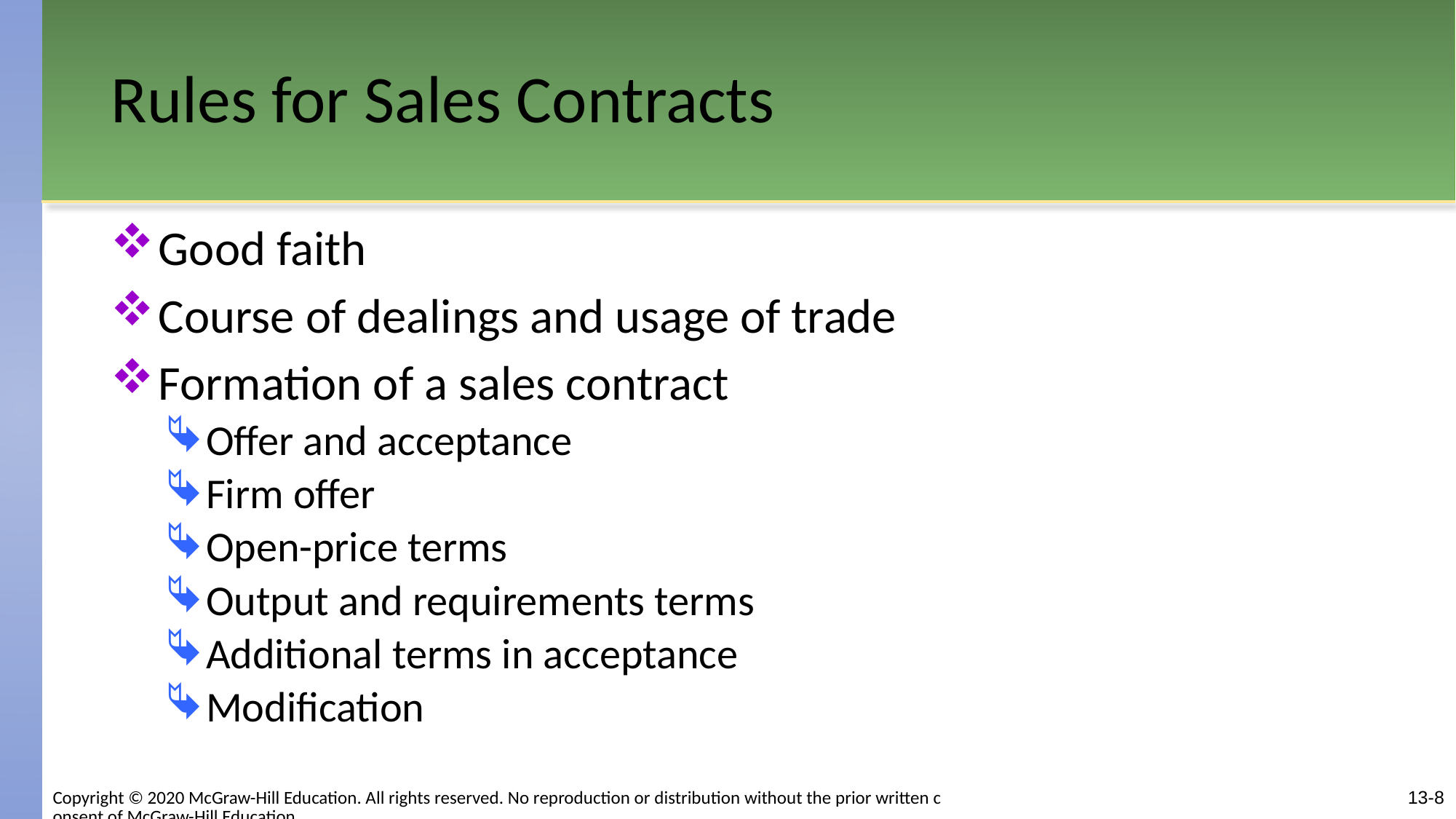

# Rules for Sales Contracts
Good faith
Course of dealings and usage of trade
Formation of a sales contract
Offer and acceptance
Firm offer
Open-price terms
Output and requirements terms
Additional terms in acceptance
Modification
Copyright © 2020 McGraw-Hill Education. All rights reserved. No reproduction or distribution without the prior written consent of McGraw-Hill Education.
13-8